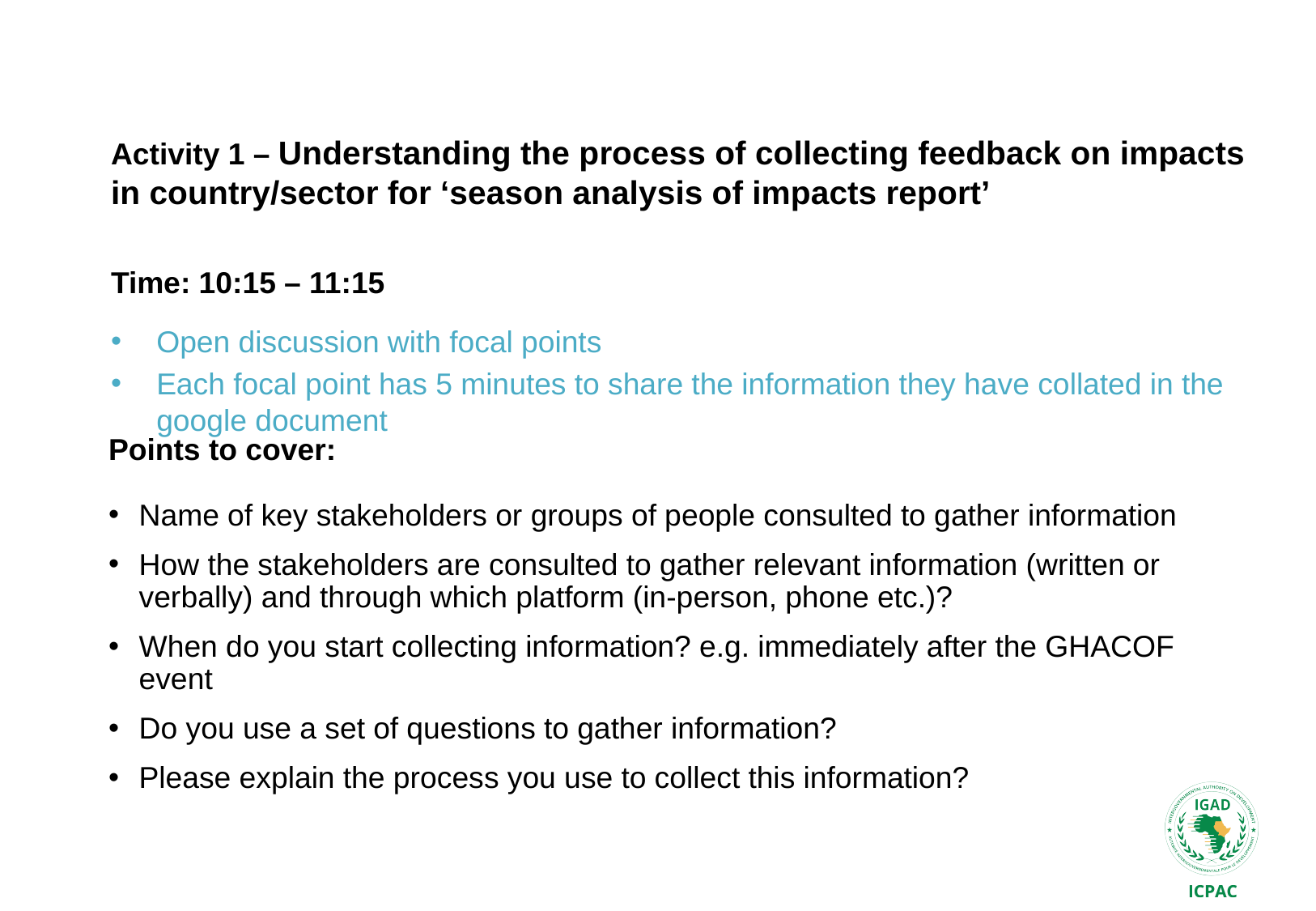

Activity 1 – Understanding the process of collecting feedback on impacts in country/sector for ‘season analysis of impacts report’
									Time: 10:15 – 11:15
Open discussion with focal points
Each focal point has 5 minutes to share the information they have collated in the google document

Points to cover:
Name of key stakeholders or groups of people consulted to gather information
How the stakeholders are consulted to gather relevant information (written or verbally) and through which platform (in-person, phone etc.)?
When do you start collecting information? e.g. immediately after the GHACOF event
Do you use a set of questions to gather information?
Please explain the process you use to collect this information?